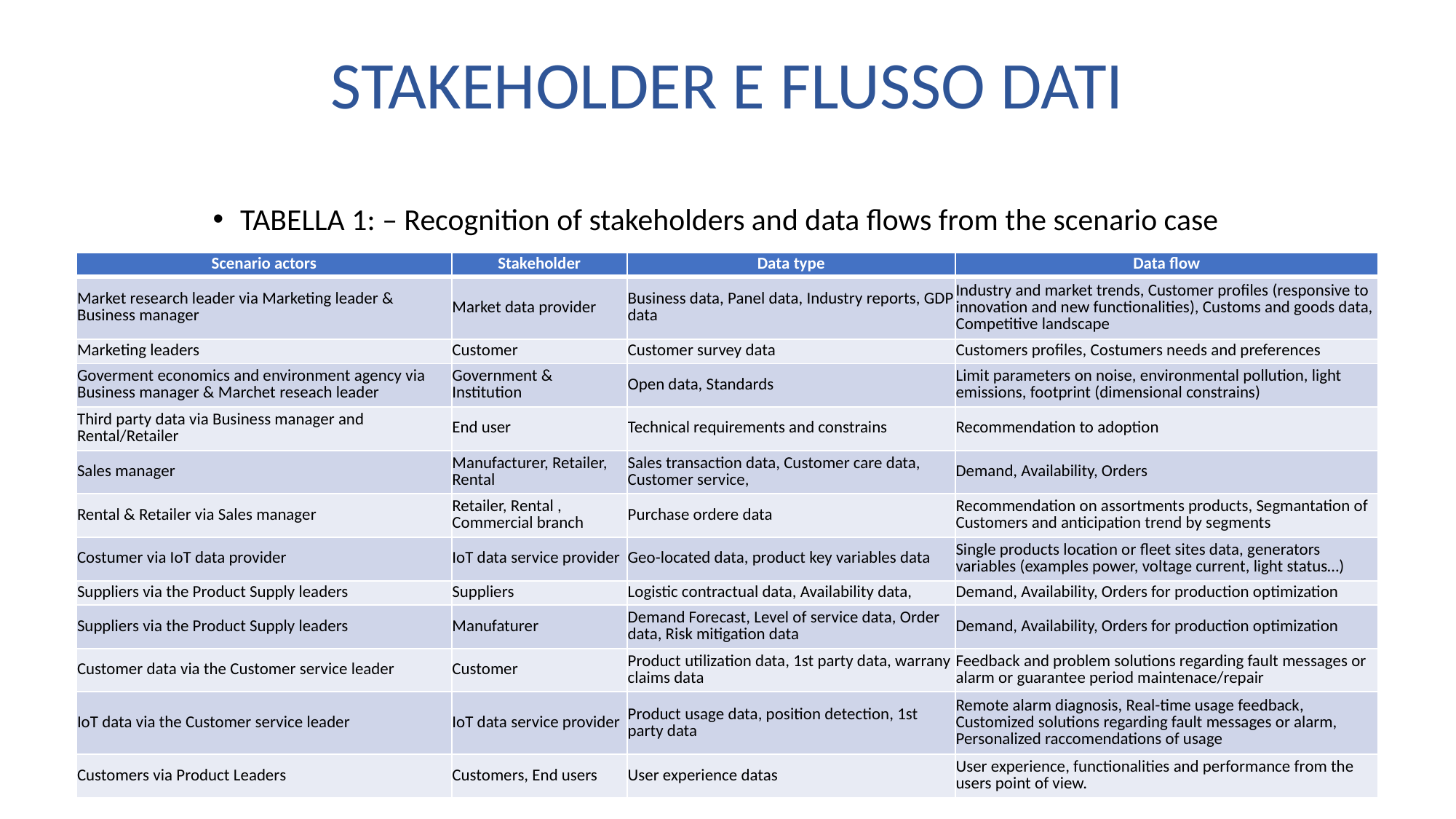

# STAKEHOLDER E FLUSSO DATI
TABELLA 1: – Recognition of stakeholders and data flows from the scenario case
| Scenario actors | Stakeholder | Data type | Data flow |
| --- | --- | --- | --- |
| Market research leader via Marketing leader & Business manager | Market data provider | Business data, Panel data, Industry reports, GDP data | Industry and market trends, Customer profiles (responsive to innovation and new functionalities), Customs and goods data, Competitive landscape |
| Marketing leaders | Customer | Customer survey data | Customers profiles, Costumers needs and preferences |
| Goverment economics and environment agency via Business manager & Marchet reseach leader | Government & Institution | Open data, Standards | Limit parameters on noise, environmental pollution, light emissions, footprint (dimensional constrains) |
| Third party data via Business manager and Rental/Retailer | End user | Technical requirements and constrains | Recommendation to adoption |
| Sales manager | Manufacturer, Retailer, Rental | Sales transaction data, Customer care data, Customer service, | Demand, Availability, Orders |
| Rental & Retailer via Sales manager | Retailer, Rental , Commercial branch | Purchase ordere data | Recommendation on assortments products, Segmantation of Customers and anticipation trend by segments |
| Costumer via IoT data provider | IoT data service provider | Geo-located data, product key variables data | Single products location or fleet sites data, generators variables (examples power, voltage current, light status…) |
| Suppliers via the Product Supply leaders | Suppliers | Logistic contractual data, Availability data, | Demand, Availability, Orders for production optimization |
| Suppliers via the Product Supply leaders | Manufaturer | Demand Forecast, Level of service data, Order data, Risk mitigation data | Demand, Availability, Orders for production optimization |
| Customer data via the Customer service leader | Customer | Product utilization data, 1st party data, warrany claims data | Feedback and problem solutions regarding fault messages or alarm or guarantee period maintenace/repair |
| IoT data via the Customer service leader | IoT data service provider | Product usage data, position detection, 1st party data | Remote alarm diagnosis, Real-time usage feedback, Customized solutions regarding fault messages or alarm, Personalized raccomendations of usage |
| Customers via Product Leaders | Customers, End users | User experience datas | User experience, functionalities and performance from the users point of view. |